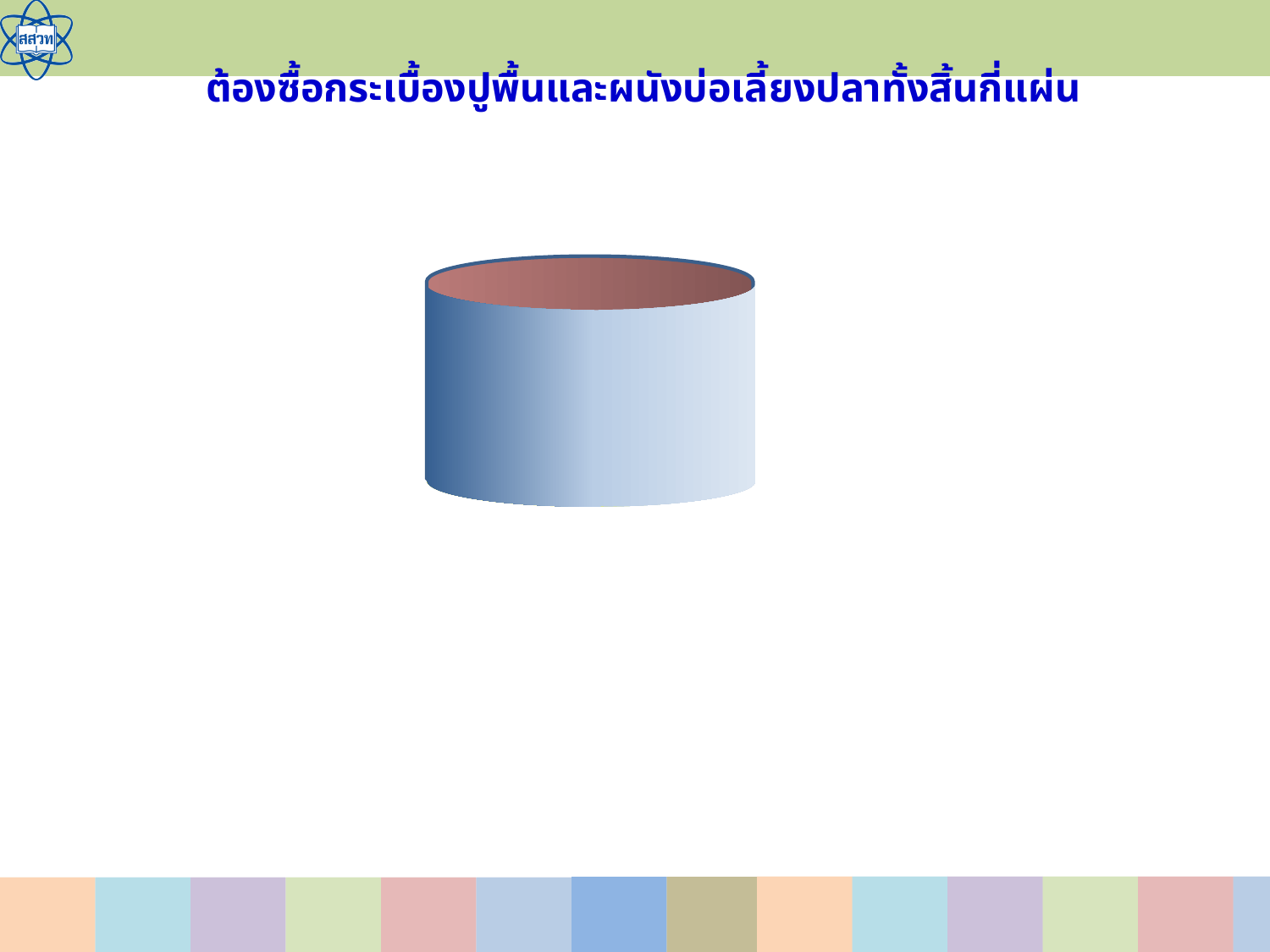

ต้องซื้อกระเบื้องปูพื้นและผนังบ่อเลี้ยงปลาทั้งสิ้นกี่แผ่น